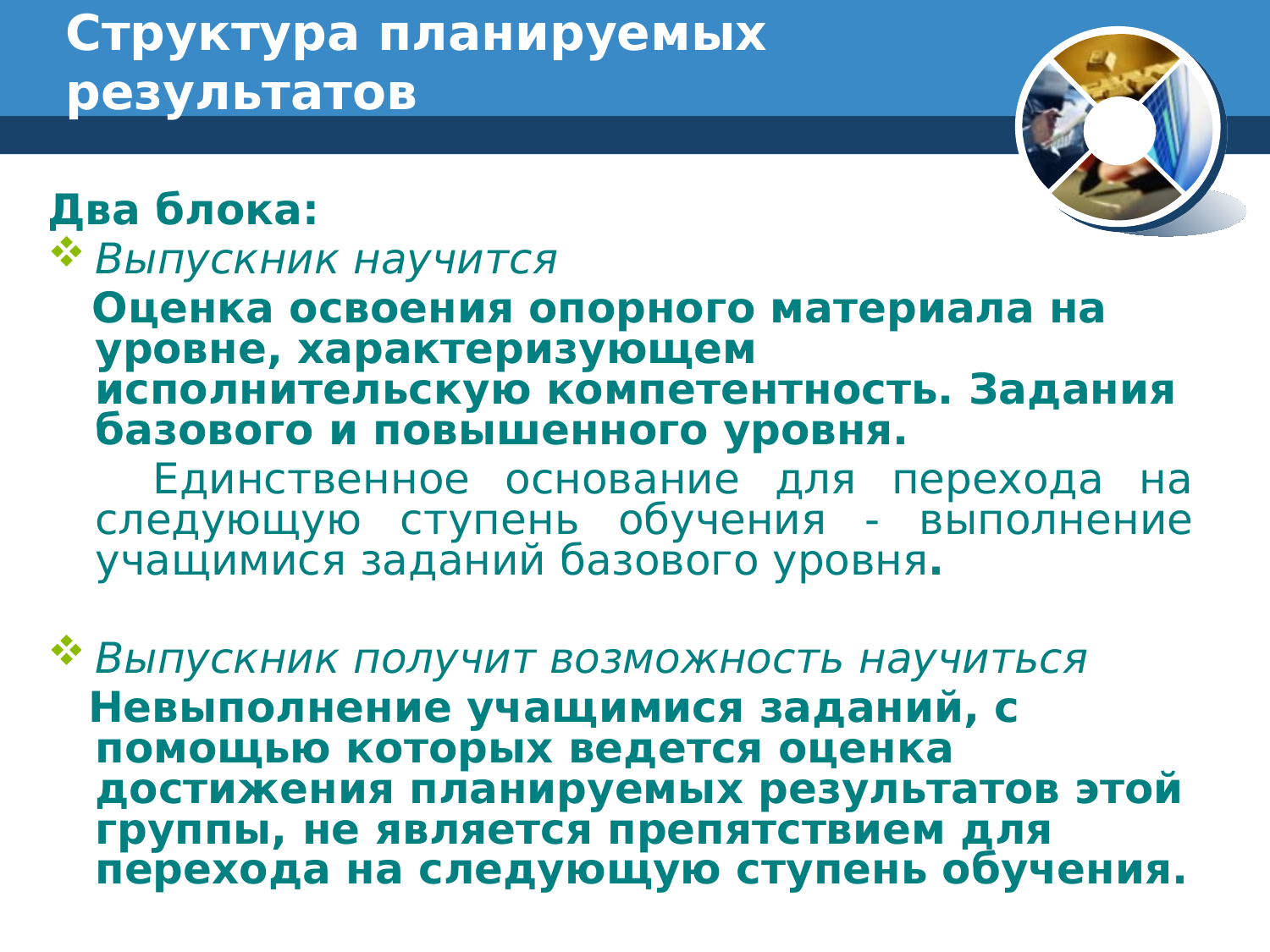

Структура планируемых результатов
Два блока:
Выпускник научится
   Оценка освоения опорного материала на уровне, характеризующем исполнительскую компетентность. Задания базового и повышенного уровня.
   Единственное основание для перехода на следующую ступень обучения - выполнение учащимися заданий базового уровня.

Выпускник получит возможность научиться
   Невыполнение учащимися заданий, с помощью которых ведется оценка достижения планируемых результатов этой группы, не является препятствием для перехода на следующую ступень обучения.